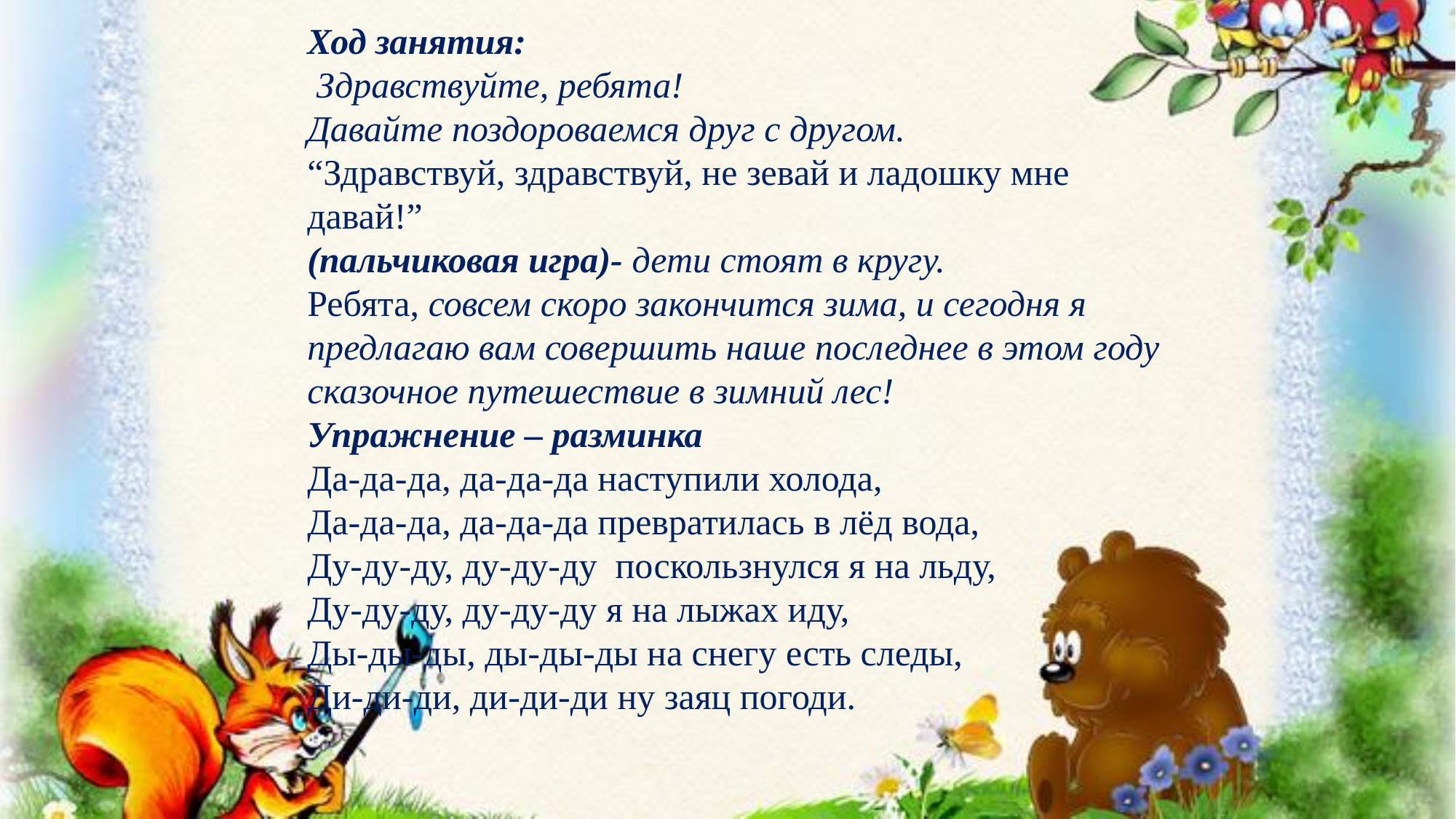

# Ход занятия:  Здравствуйте, ребята!   Давайте поздороваемся друг с другом. “Здравствуй, здравствуй, не зевай и ладошку мне давай!” (пальчиковая игра)- дети стоят в кругу. Ребята, совсем скоро закончится зима, и сегодня я предлагаю вам совершить наше последнее в этом году сказочное путешествие в зимний лес! Упражнение – разминка Да-да-да, да-да-да наступили холода, Да-да-да, да-да-да превратилась в лёд вода, Ду-ду-ду, ду-ду-ду  поскользнулся я на льду, Ду-ду-ду, ду-ду-ду я на лыжах иду, Ды-ды-ды, ды-ды-ды на снегу есть следы, Ди-ди-ди, ди-ди-ди ну заяц погоди.